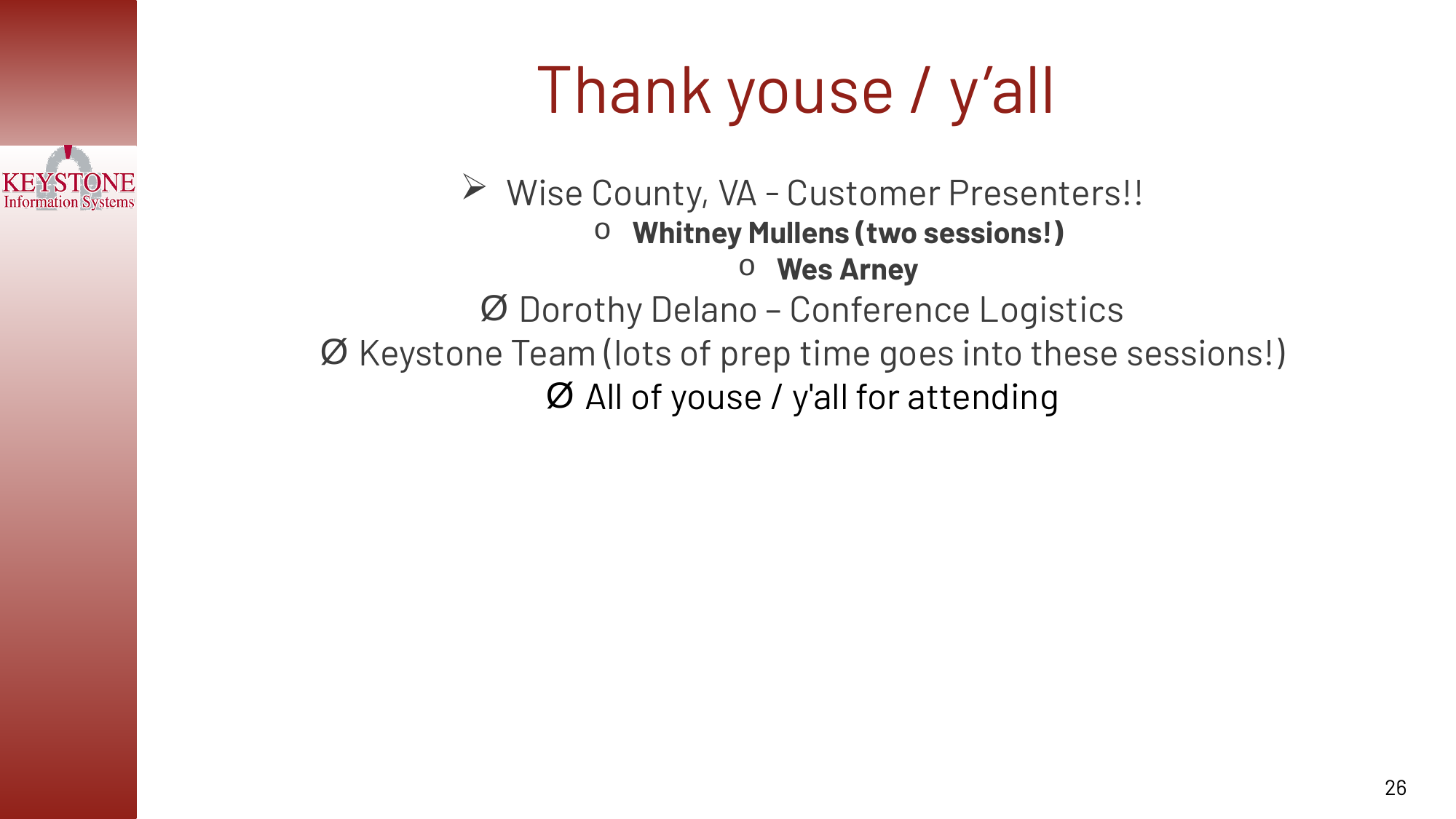

Thank youse / y’all
 Wise County, VA - Customer Presenters!!
Whitney Mullens (two sessions!)
Wes Arney
Dorothy Delano – Conference Logistics
Keystone Team (lots of prep time goes into these sessions!)
All of youse / y'all for attending

26